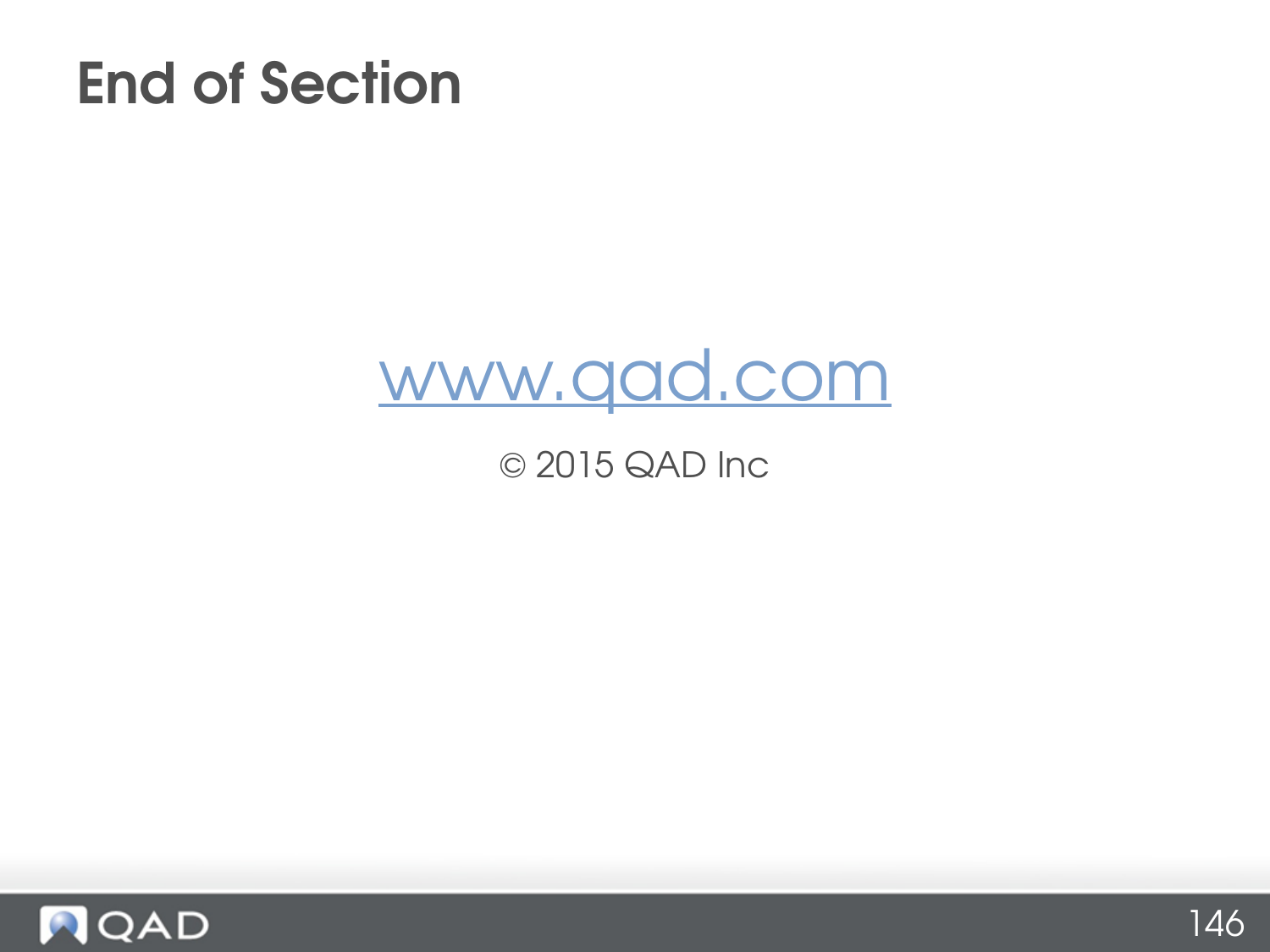

# End of Section

www.qad.com
© 2015 QAD Inc
146